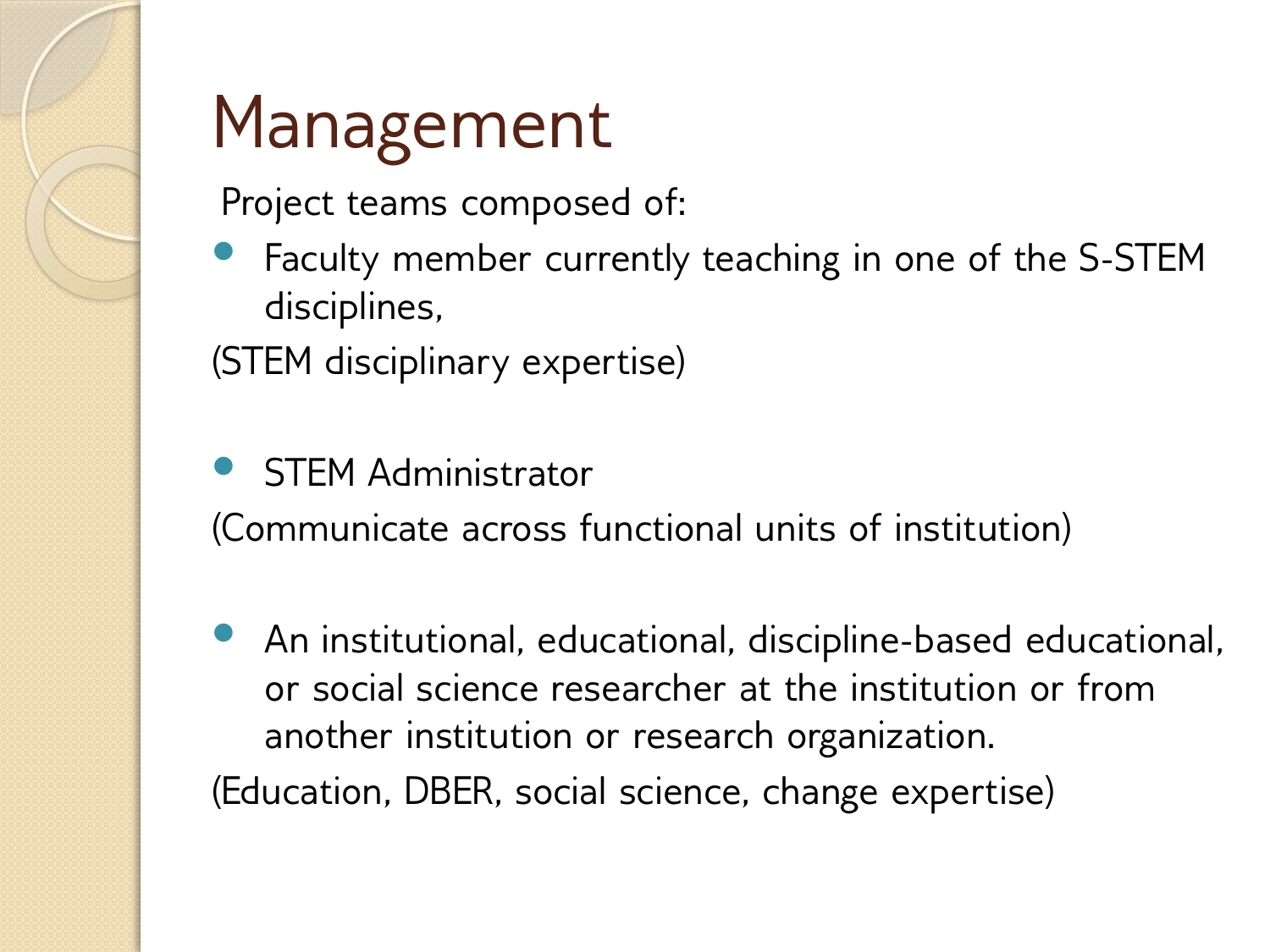

# Management
Project teams composed of:
Faculty member currently teaching in one of the S-STEM disciplines,
(STEM disciplinary expertise)

STEM Administrator
(Communicate across functional units of institution)

An institutional, educational, discipline-based educational, or social science researcher at the institution or from another institution or research organization.
(Education, DBER, social science, change expertise)